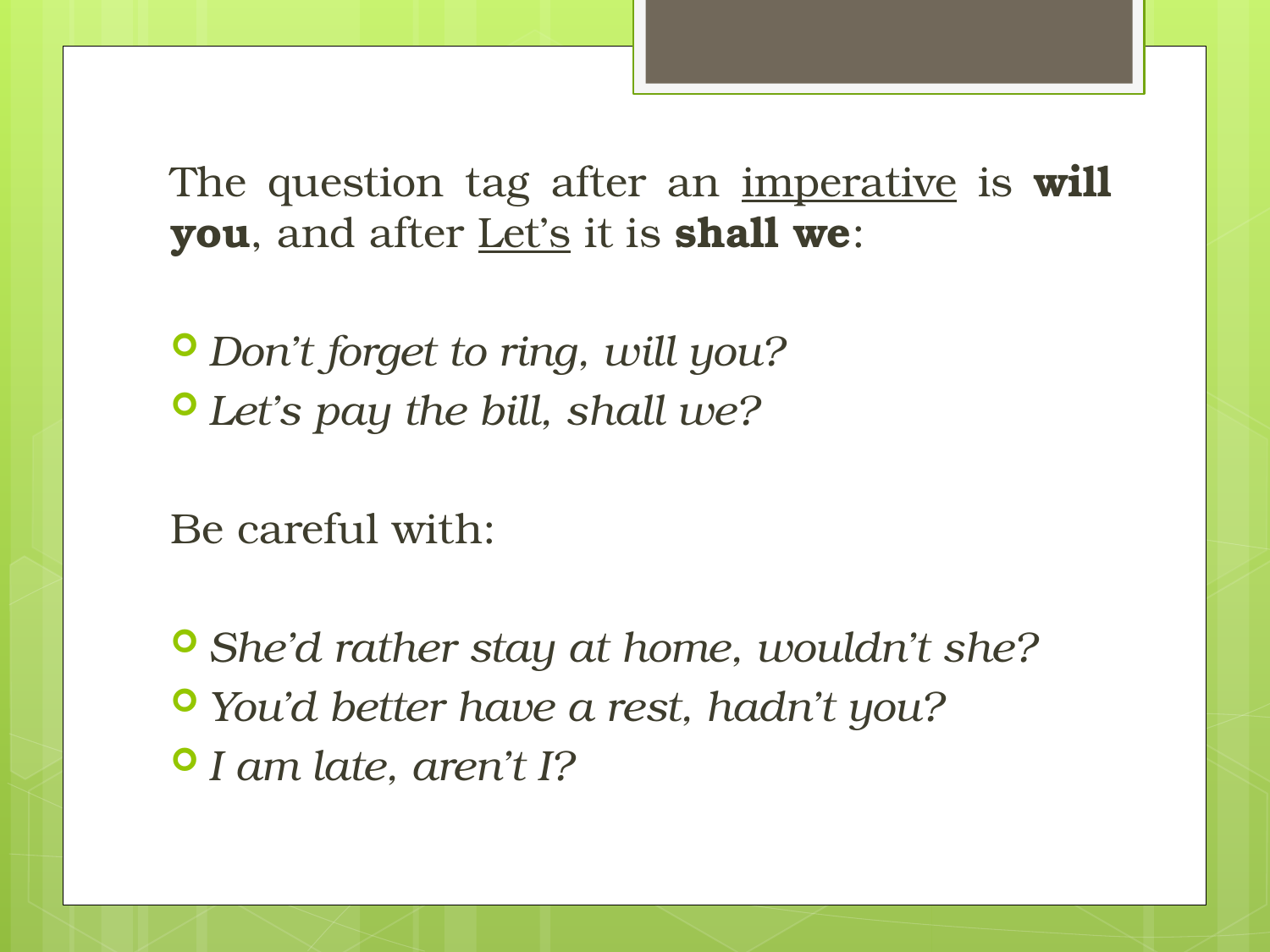

The question tag after an imperative is will you, and after Let’s it is shall we:

Don’t forget to ring, will you?
Let’s pay the bill, shall we?

Be careful with:

She’d rather stay at home, wouldn’t she?
You’d better have a rest, hadn’t you?
I am late, aren’t I?